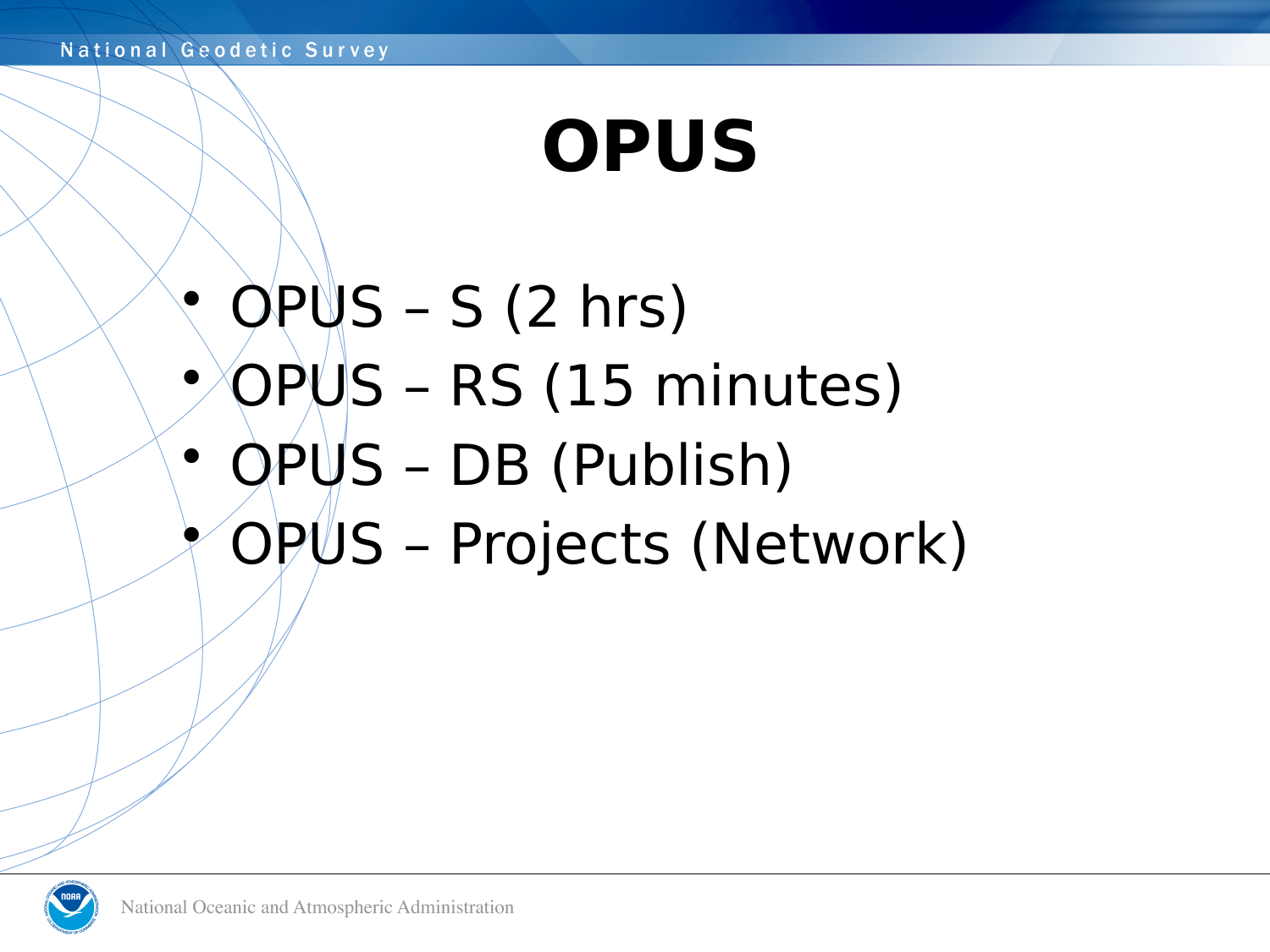

# OPUS
OPUS – S (2 hrs)
OPUS – RS (15 minutes)
OPUS – DB (Publish)
OPUS – Projects (Network)